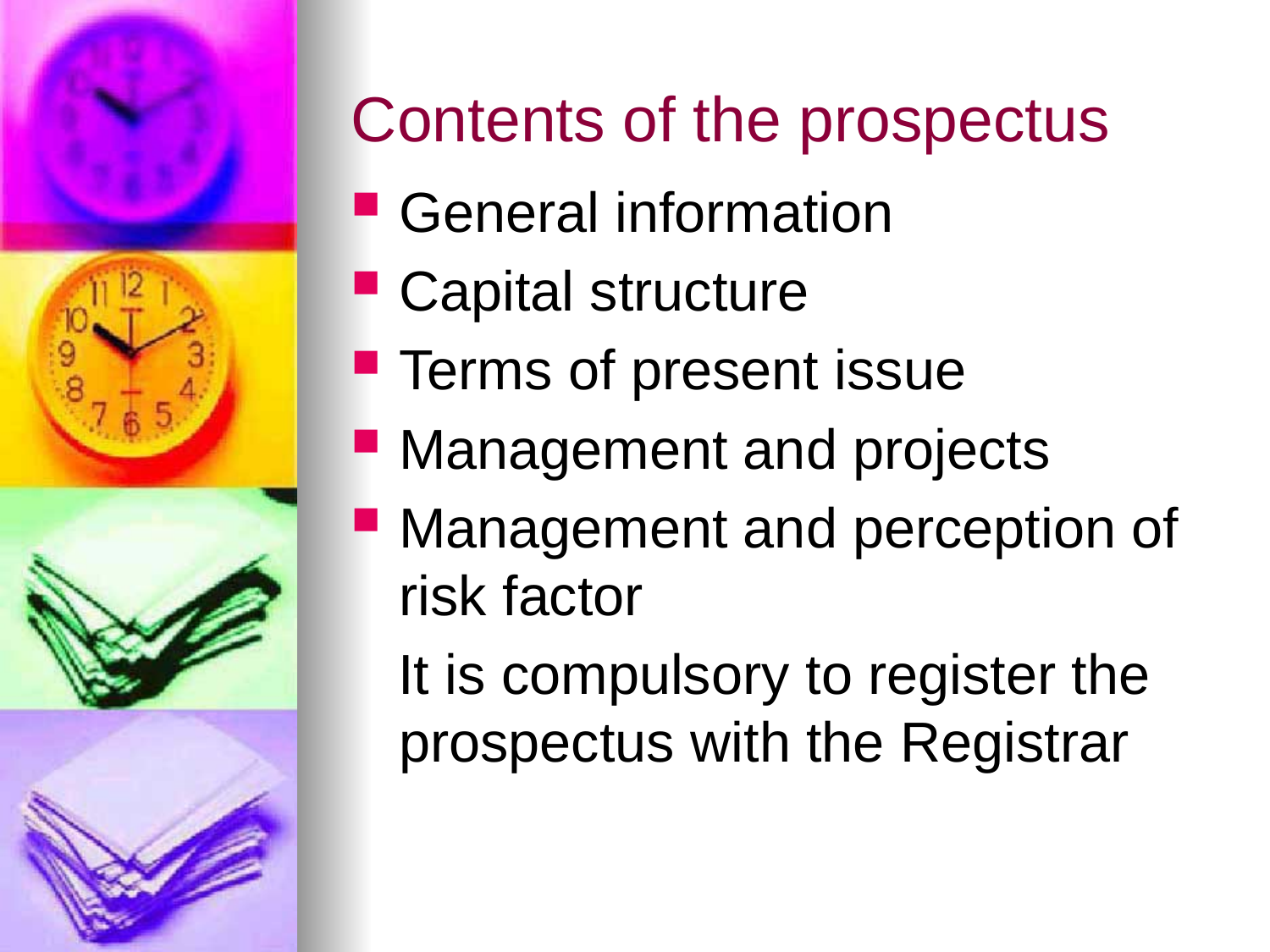

# Contents of the prospectus
General information
Capital structure
Terms of present issue
Management and projects
Management and perception of risk factor
   It is compulsory to register the prospectus with the Registrar